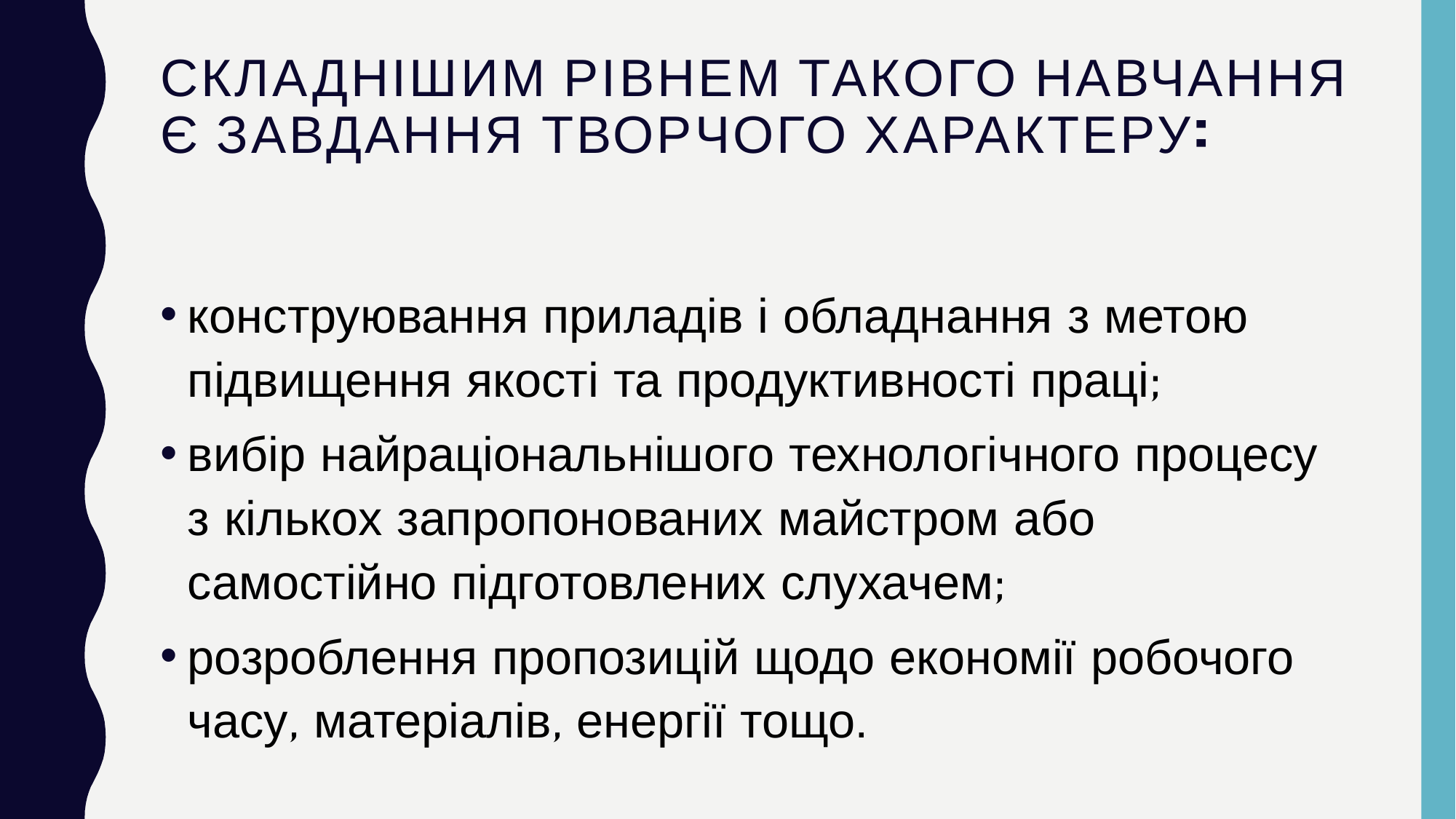

# Складнішим рівнем такого навчання є завдання творчого характеру:
конструювання приладів і обладнання з метою підвищення якості та продуктивності праці;
вибір найраціональнішого технологічного процесу з кількох запропонованих майстром або самостійно підготовлених слухачем;
розроблення пропозицій щодо економії робочого часу, матеріалів, енергії тощо.